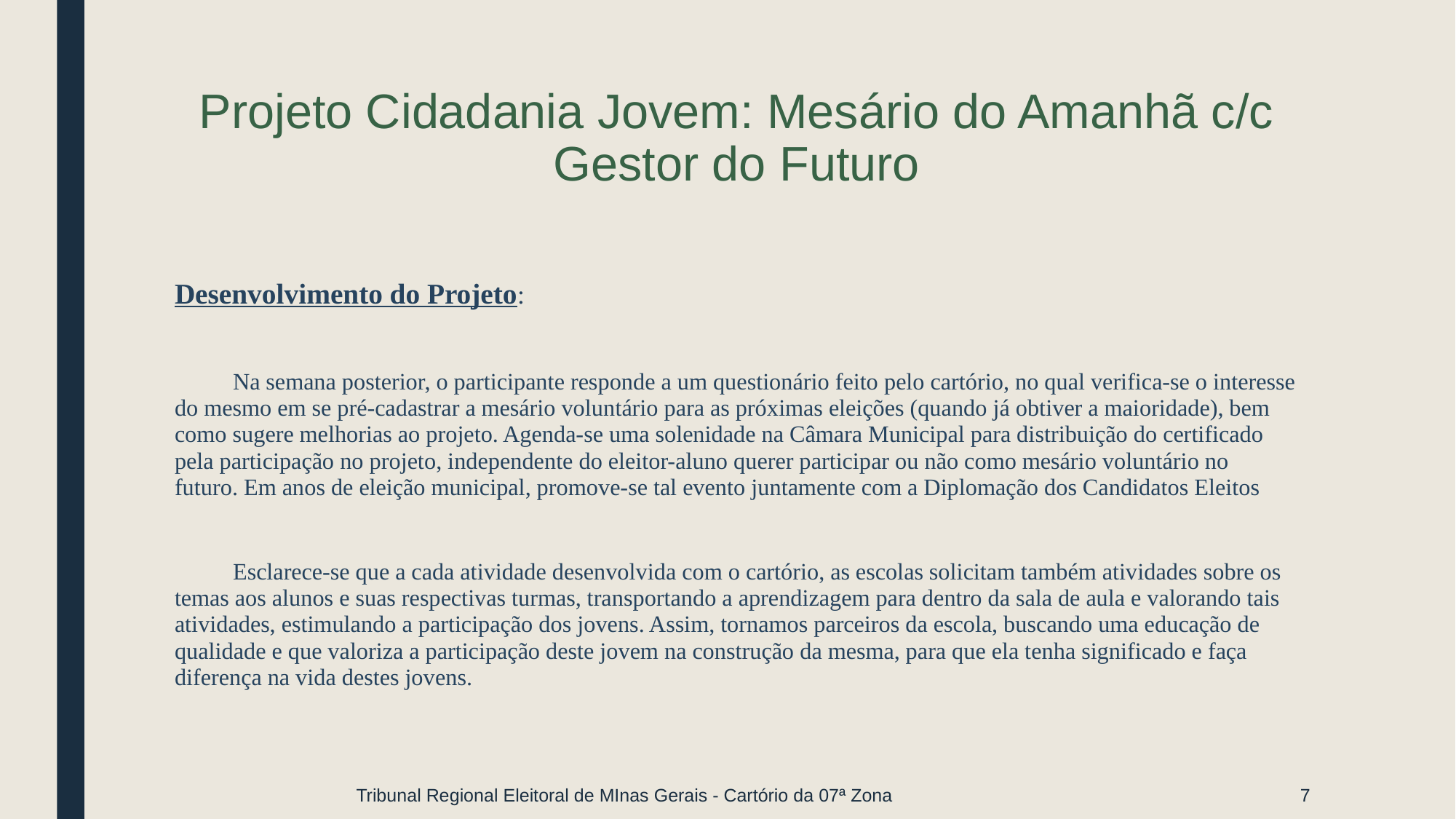

# Projeto Cidadania Jovem: Mesário do Amanhã c/c Gestor do Futuro
Desenvolvimento do Projeto:

          Na semana posterior, o participante responde a um questionário feito pelo cartório, no qual verifica-se o interesse do mesmo em se pré-cadastrar a mesário voluntário para as próximas eleições (quando já obtiver a maioridade), bem como sugere melhorias ao projeto. Agenda-se uma solenidade na Câmara Municipal para distribuição do certificado pela participação no projeto, independente do eleitor-aluno querer participar ou não como mesário voluntário no futuro. Em anos de eleição municipal, promove-se tal evento juntamente com a Diplomação dos Candidatos Eleitos

          Esclarece-se que a cada atividade desenvolvida com o cartório, as escolas solicitam também atividades sobre os temas aos alunos e suas respectivas turmas, transportando a aprendizagem para dentro da sala de aula e valorando tais atividades, estimulando a participação dos jovens. Assim, tornamos parceiros da escola, buscando uma educação de qualidade e que valoriza a participação deste jovem na construção da mesma, para que ela tenha significado e faça diferença na vida destes jovens.

Tribunal Regional Eleitoral de MInas Gerais - Cartório da 07ª Zona
7